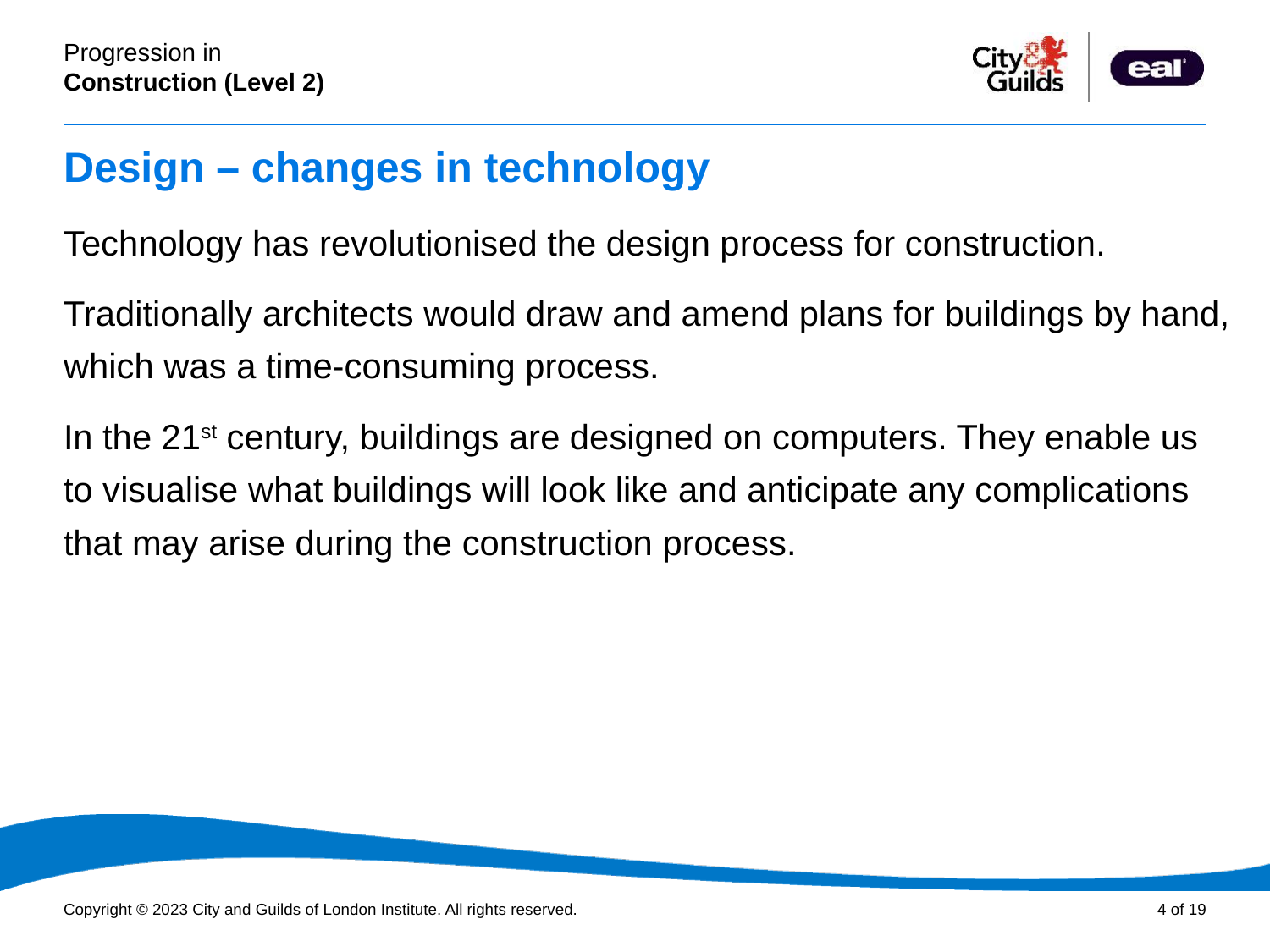

# Design – changes in technology
Technology has revolutionised the design process for construction.
Traditionally architects would draw and amend plans for buildings by hand, which was a time-consuming process.
In the 21st century, buildings are designed on computers. They enable us to visualise what buildings will look like and anticipate any complications that may arise during the construction process.